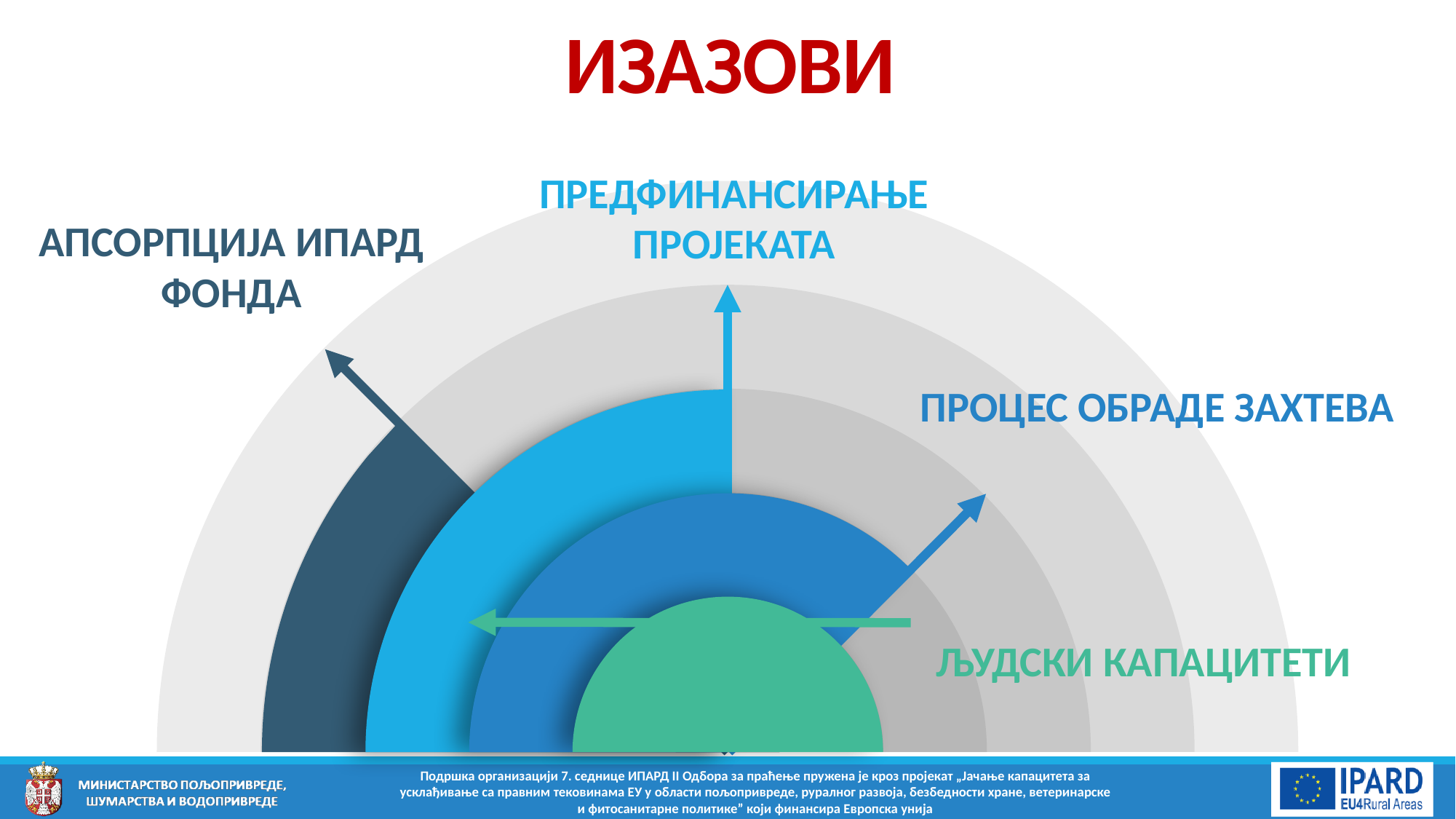

# ИЗАЗОВИ
Предфинансирање пројеката

процес обраде захтева

апсорпција ИПАРД фонда

људски капацитети